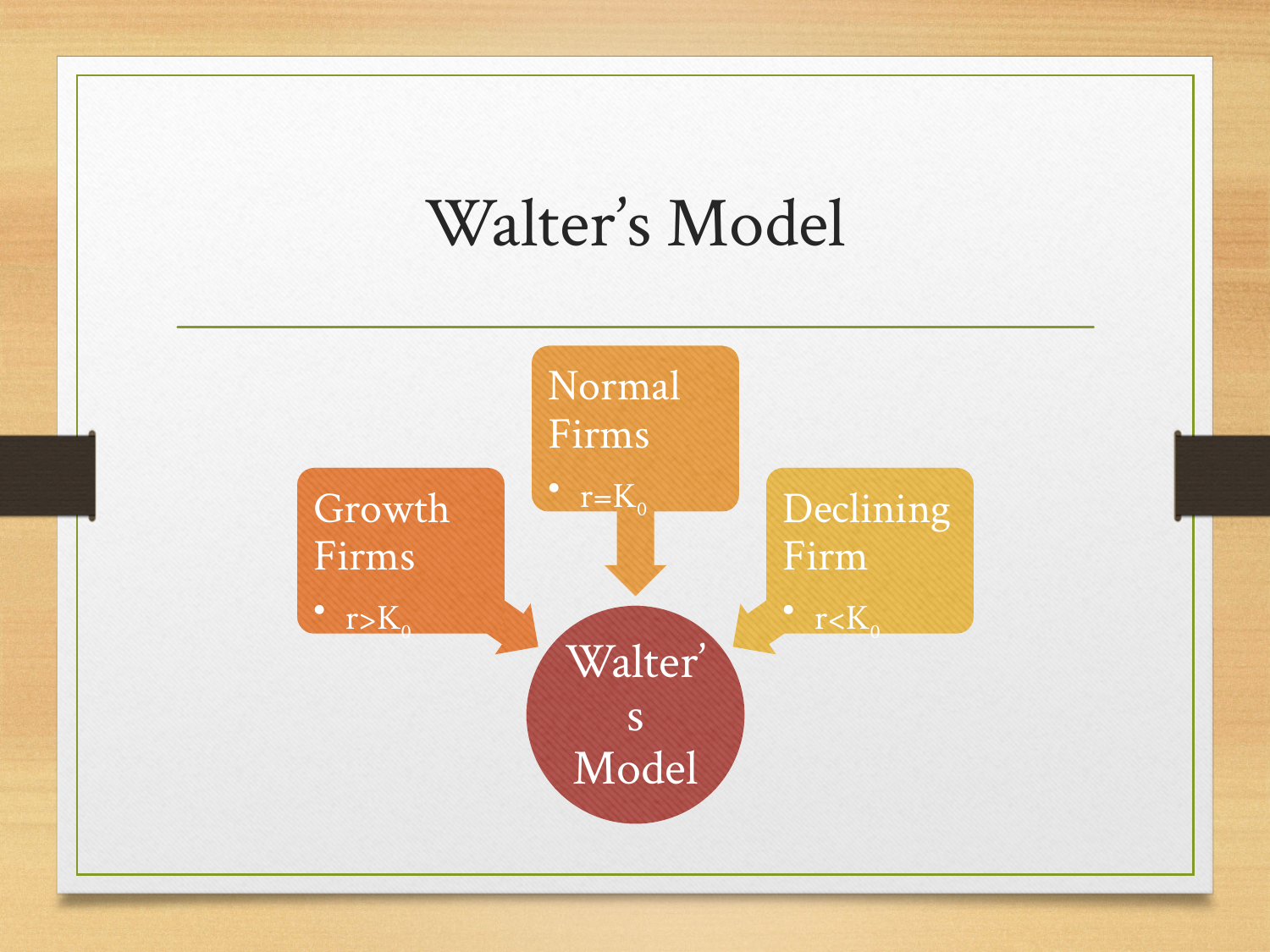

# Walter’s Model
Walter’s Model
Growth Firms
r>K0
Normal Firms
r=K0
Declining Firm
r<K0